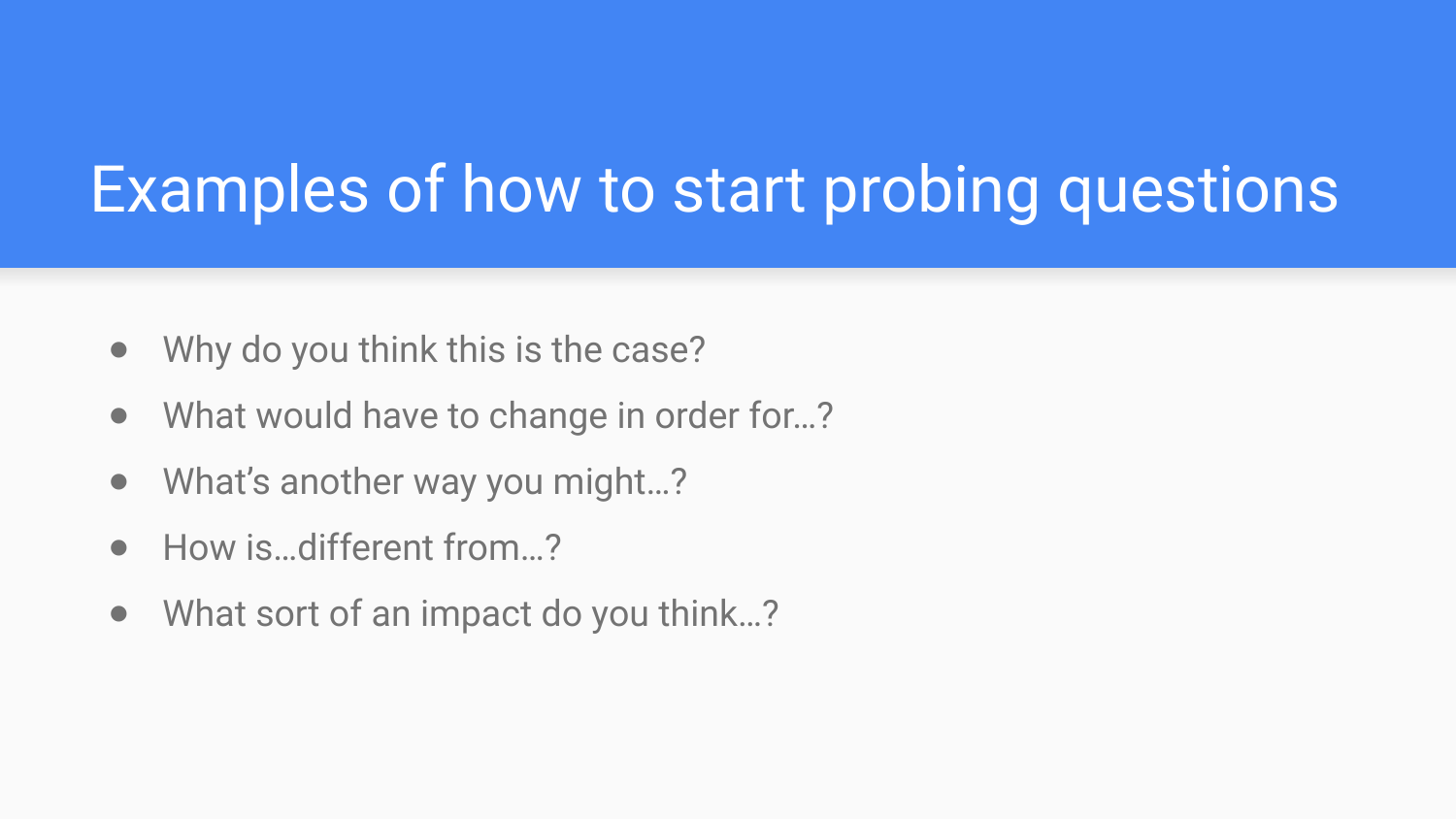

# Examples of how to start probing questions
Why do you think this is the case?
What would have to change in order for…?
What’s another way you might…?
How is…different from…?
What sort of an impact do you think…?